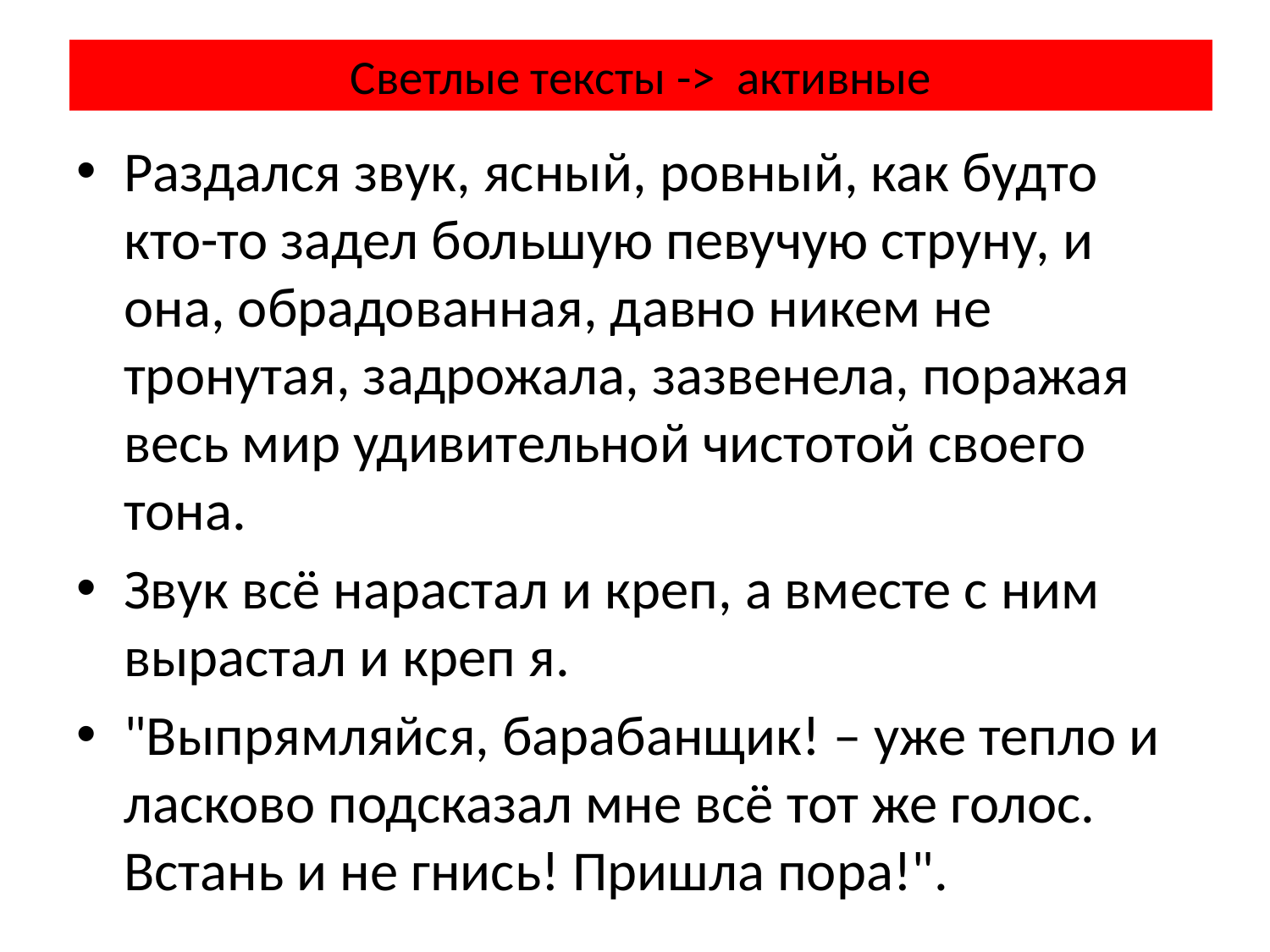

# Светлые тексты ->  активные
Раздался звук, ясный, ровный, как будто кто-то задел большую певучую струну, и она, обрадованная, давно никем не тронутая, задрожала, зазвенела, поражая весь мир удивительной чистотой своего тона.
Звук всё нарастал и креп, а вместе с ним вырастал и креп я.
"Выпрямляйся, барабанщик! – уже тепло и ласково подсказал мне всё тот же голос. Встань и не гнись! Пришла пора!".